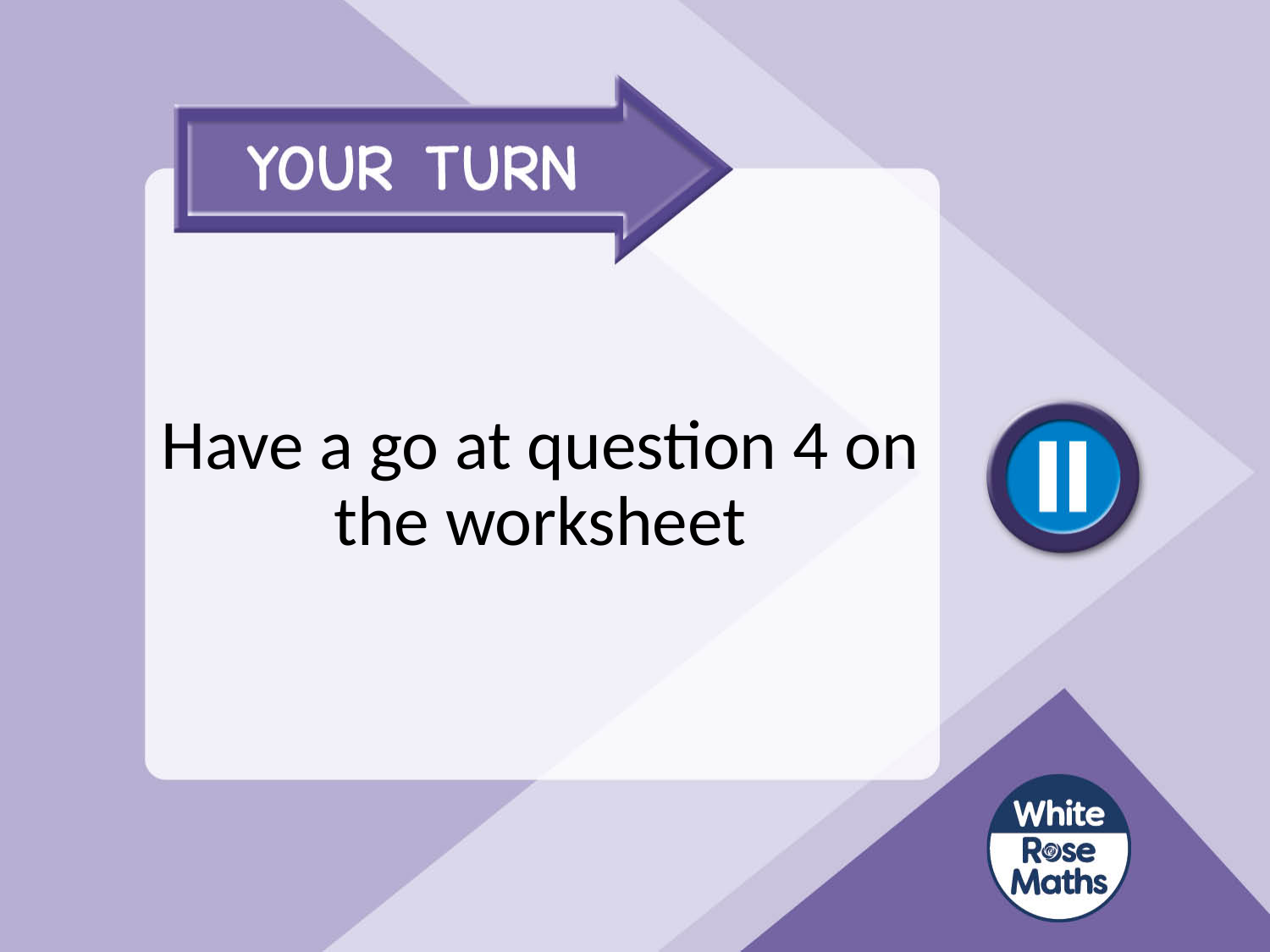

# Have a go at question 4 on the worksheet